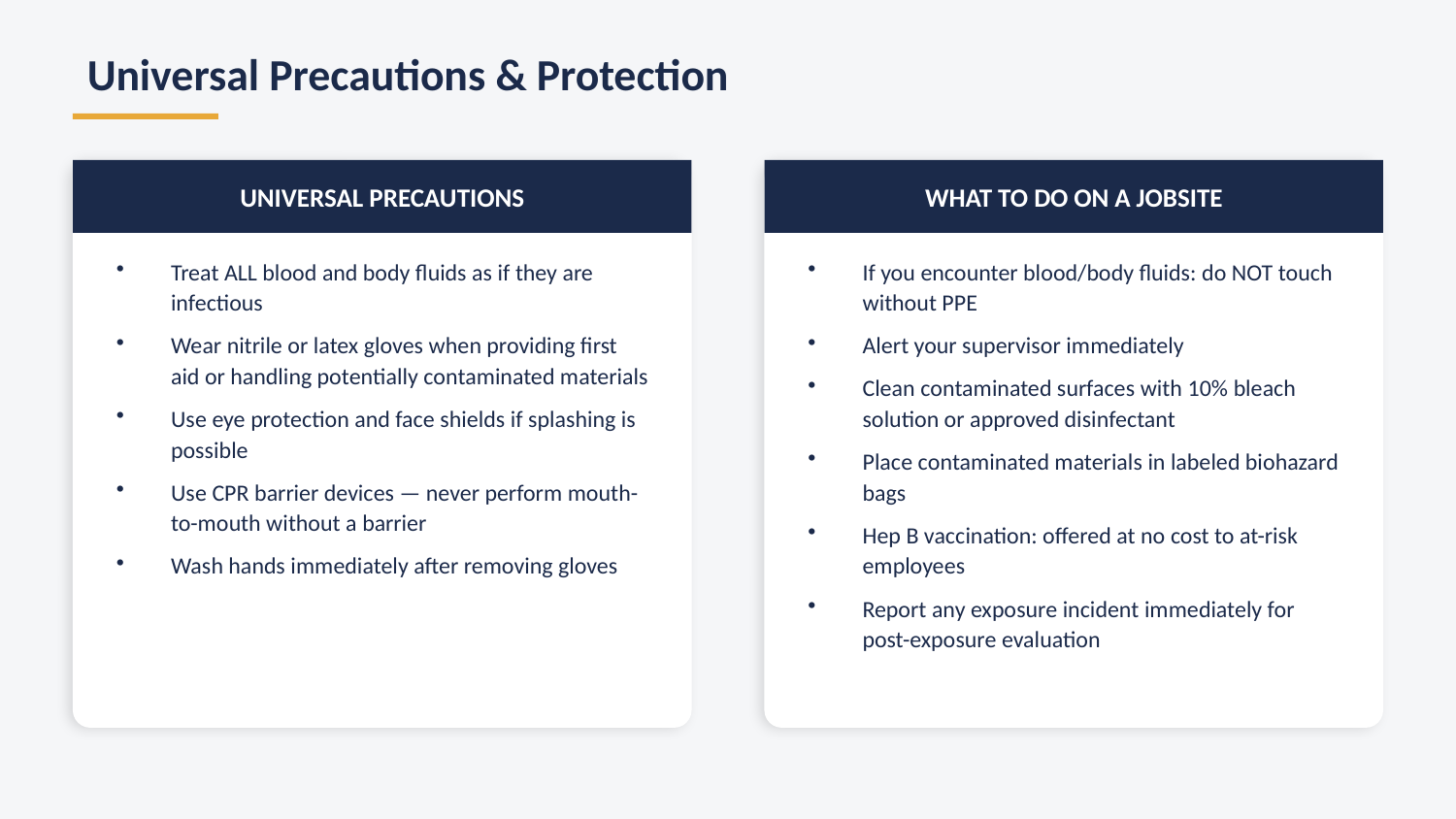

Universal Precautions & Protection

UNIVERSAL PRECAUTIONS

WHAT TO DO ON A JOBSITE
Treat ALL blood and body fluids as if they are infectious
Wear nitrile or latex gloves when providing first aid or handling potentially contaminated materials
Use eye protection and face shields if splashing is possible
Use CPR barrier devices — never perform mouth-to-mouth without a barrier
Wash hands immediately after removing gloves
If you encounter blood/body fluids: do NOT touch without PPE
Alert your supervisor immediately
Clean contaminated surfaces with 10% bleach solution or approved disinfectant
Place contaminated materials in labeled biohazard bags
Hep B vaccination: offered at no cost to at-risk employees
Report any exposure incident immediately for post-exposure evaluation